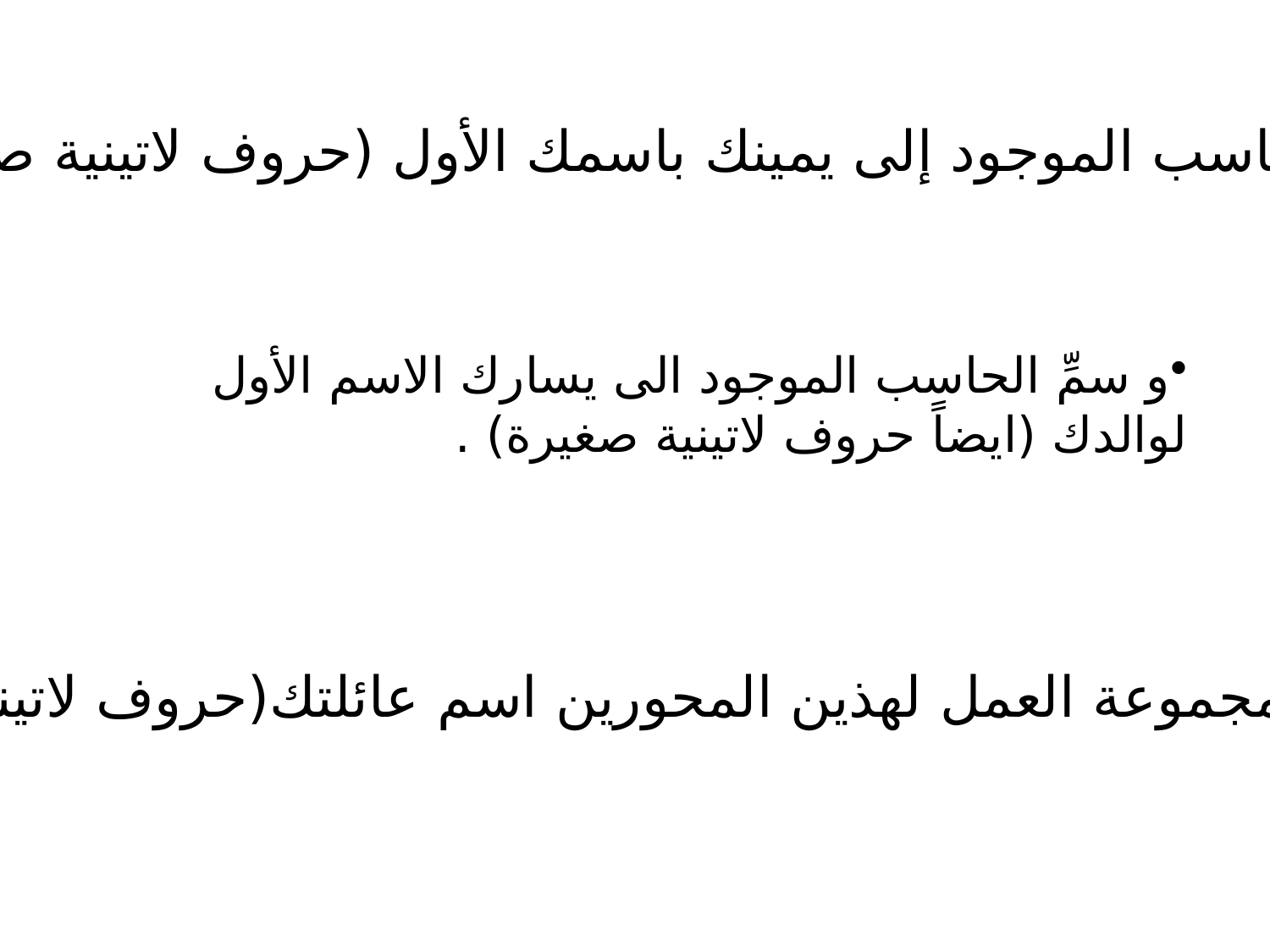

سمِّ  الحاسب الموجود إلى يمينك باسمك الأول (حروف لاتينية صغيرة)
و سمِّ الحاسب الموجود الى يسارك الاسم الأول لوالدك (ايضاً حروف لاتينية صغيرة) .
أعط مجموعة العمل لهذين المحورين اسم عائلتك(حروف لاتينية).